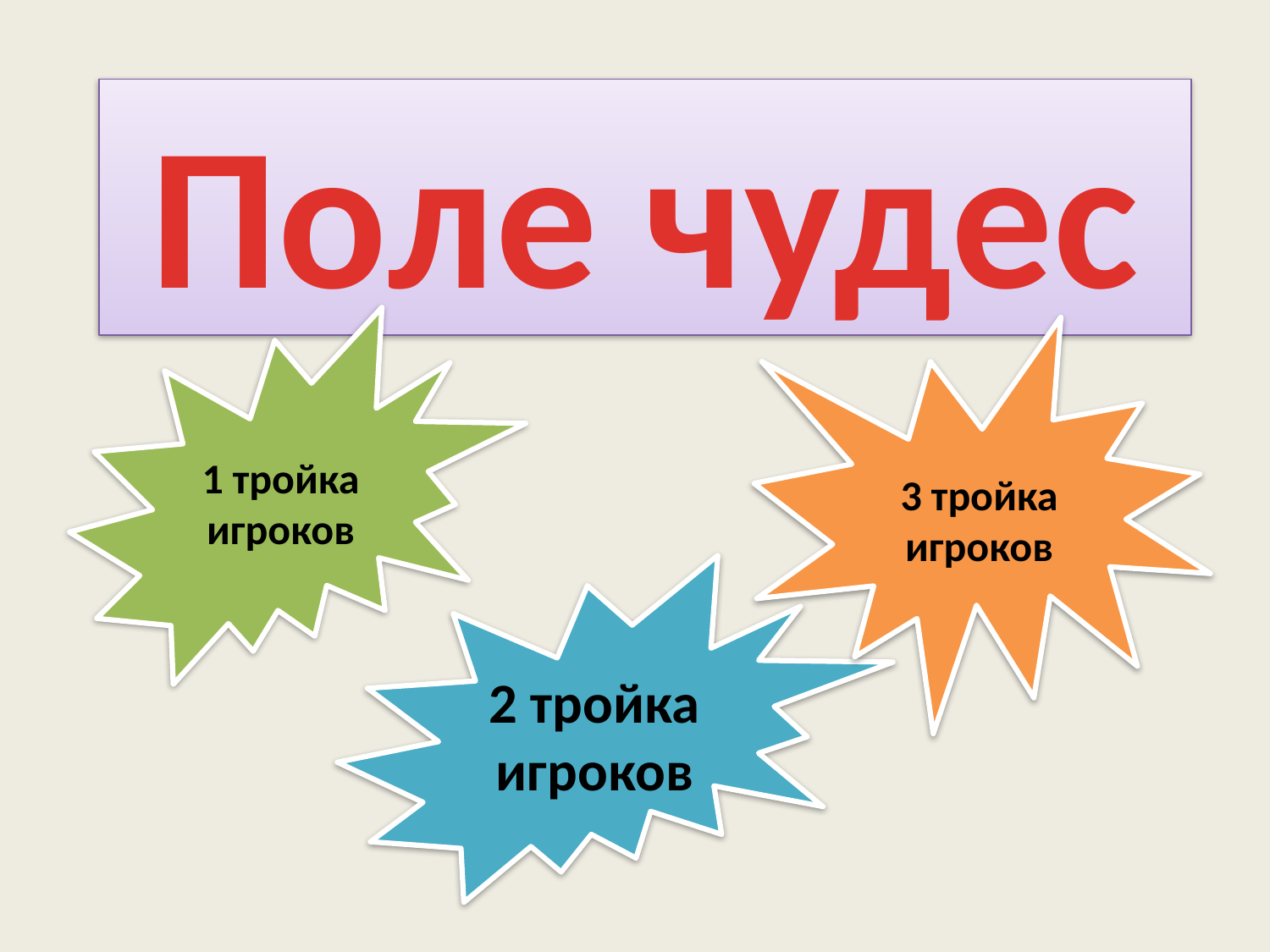

Поле чудес
1 тройка игроков

3 тройка игроков

2 тройка игроков